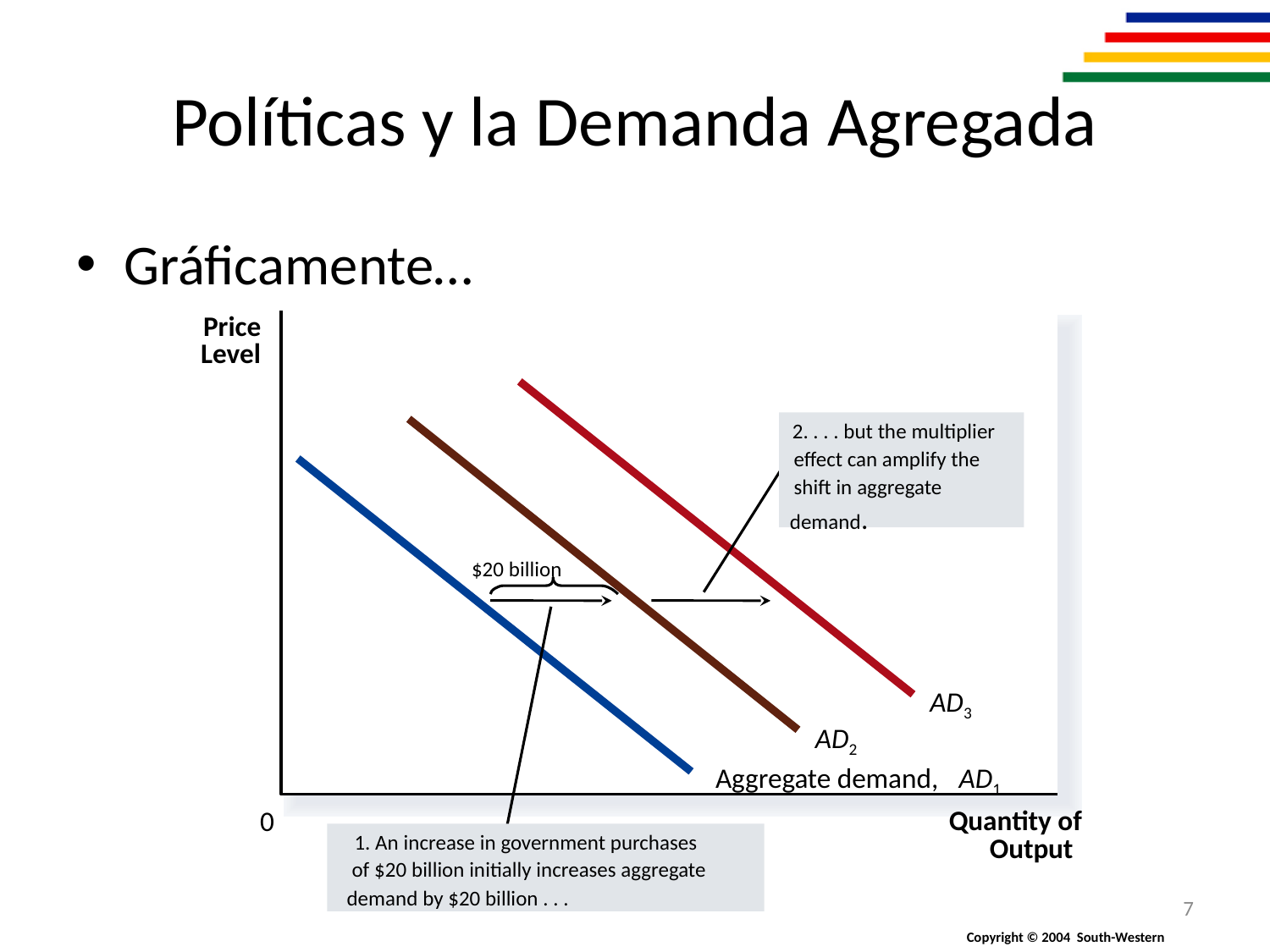

# Políticas y la Demanda Agregada
Gráficamente…
Price

Level

AD3

2. . . . but the multiplier
effect can amplify the

shift in aggregate
demand.

AD2

$20 billion

1. An increase in government purchases
of $20 billion initially increases aggregate
demand by $20 billion . . .
Aggregate demand,
AD1
Quantity of
0
Output
Copyright © 2004  South-Western
7